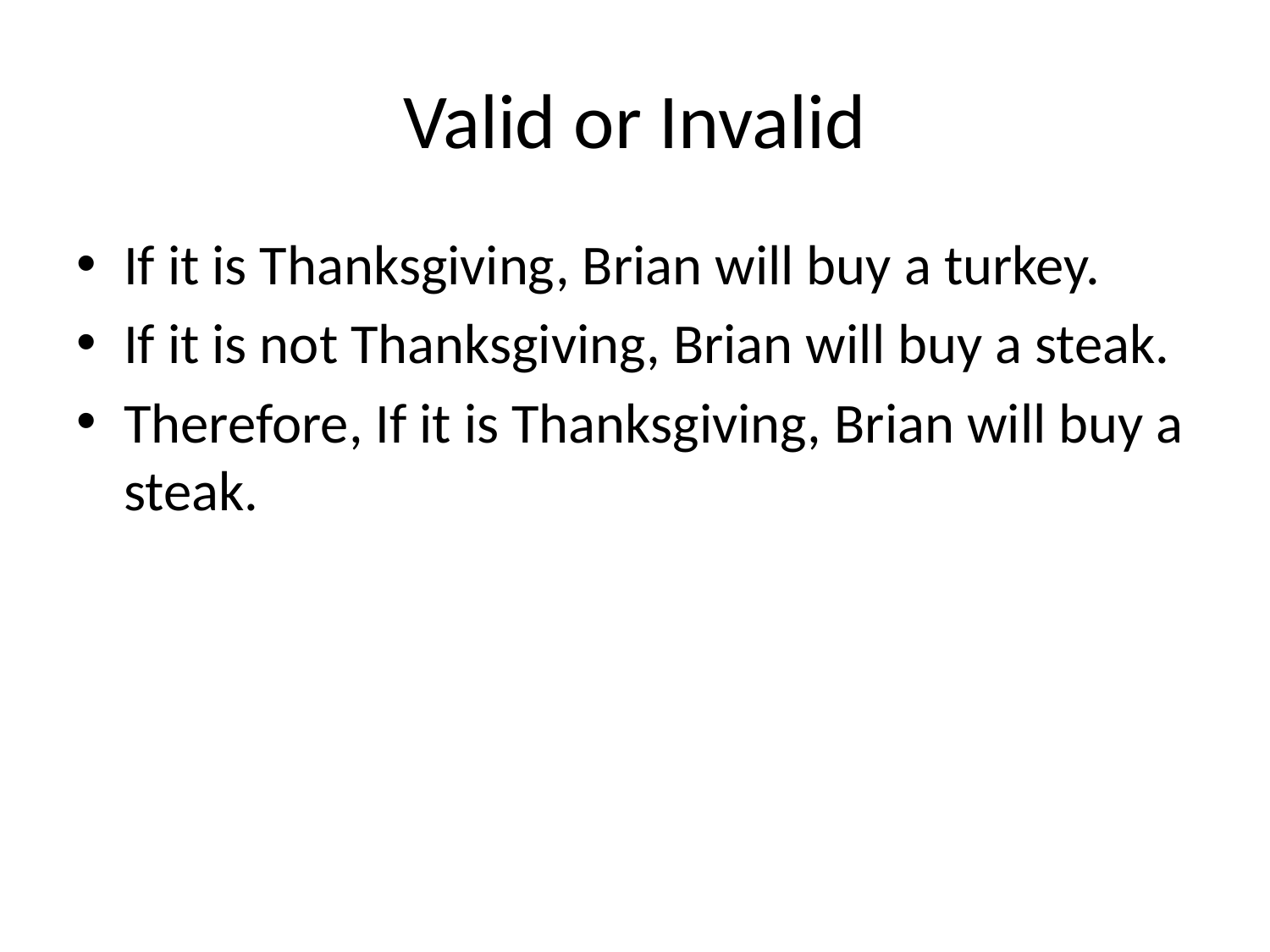

# Valid or Invalid
If it is Thanksgiving, Brian will buy a turkey.
If it is not Thanksgiving, Brian will buy a steak.
Therefore, If it is Thanksgiving, Brian will buy a steak.